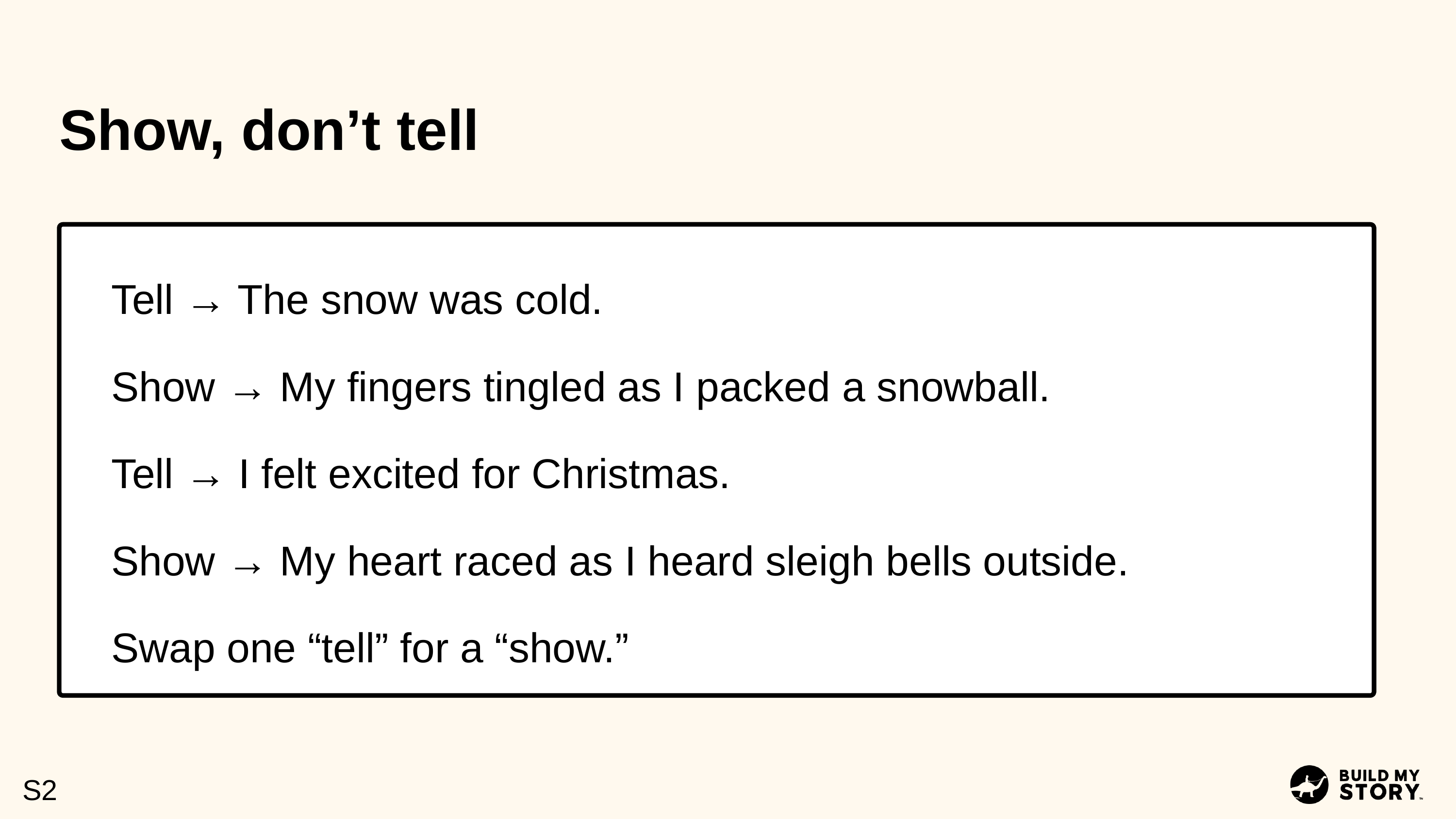

Show, don’t tell

Tell → The snow was cold.
Show → My fingers tingled as I packed a snowball.
Tell → I felt excited for Christmas.
Show → My heart raced as I heard sleigh bells outside.
Swap one “tell” for a “show.”

S2